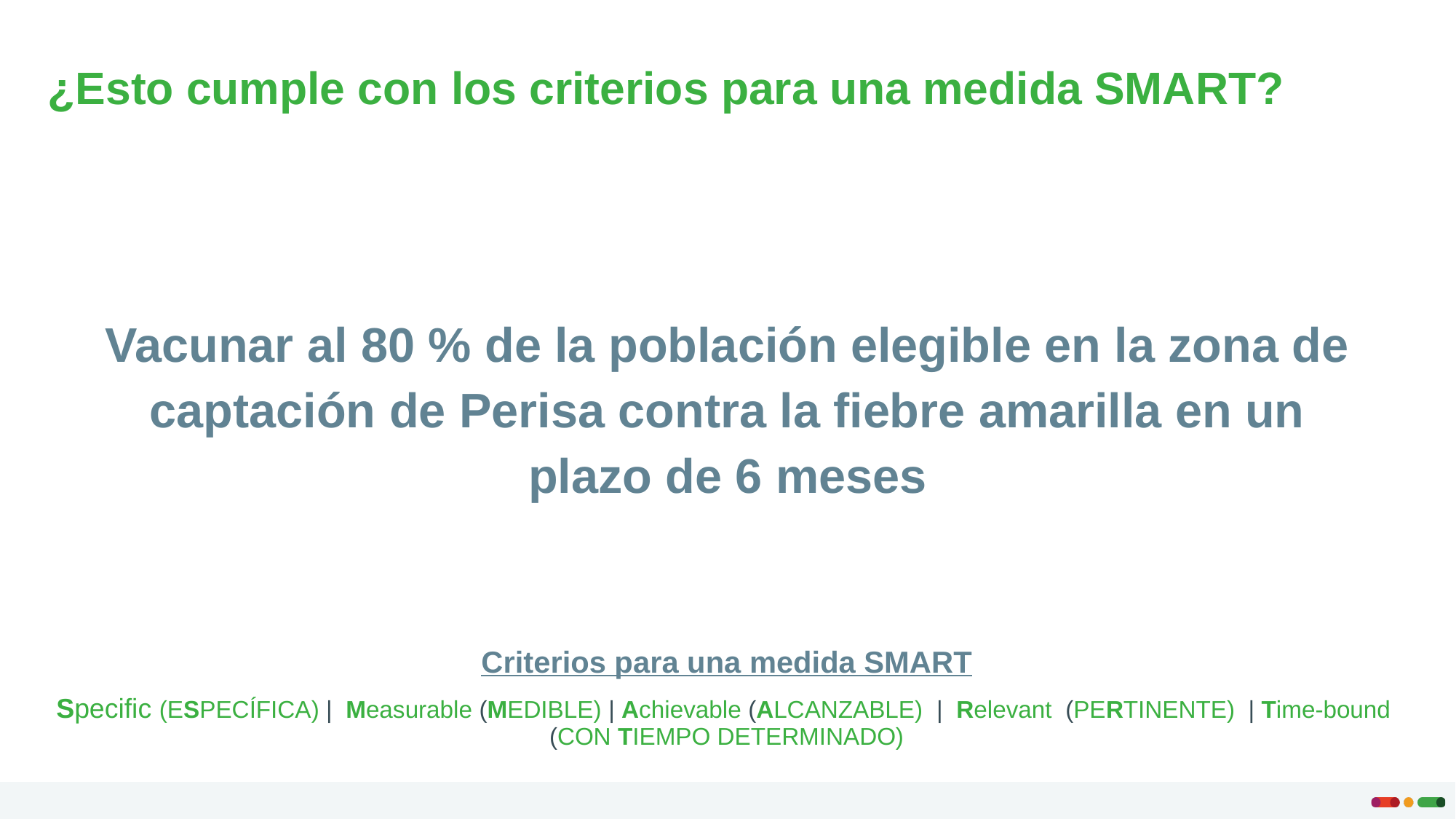

¿Esto cumple con los criterios para una medida SMART?
Vacunar al 80 % de la población elegible en la zona de captación de Perisa contra la fiebre amarilla en un plazo de 6 meses
Criterios para una medida SMART
Specific (ESPECÍFICA) |  Measurable (MEDIBLE) | Achievable (ALCANZABLE)  |  Relevant  (PERTINENTE)  | Time-bound
(CON TIEMPO DETERMINADO)